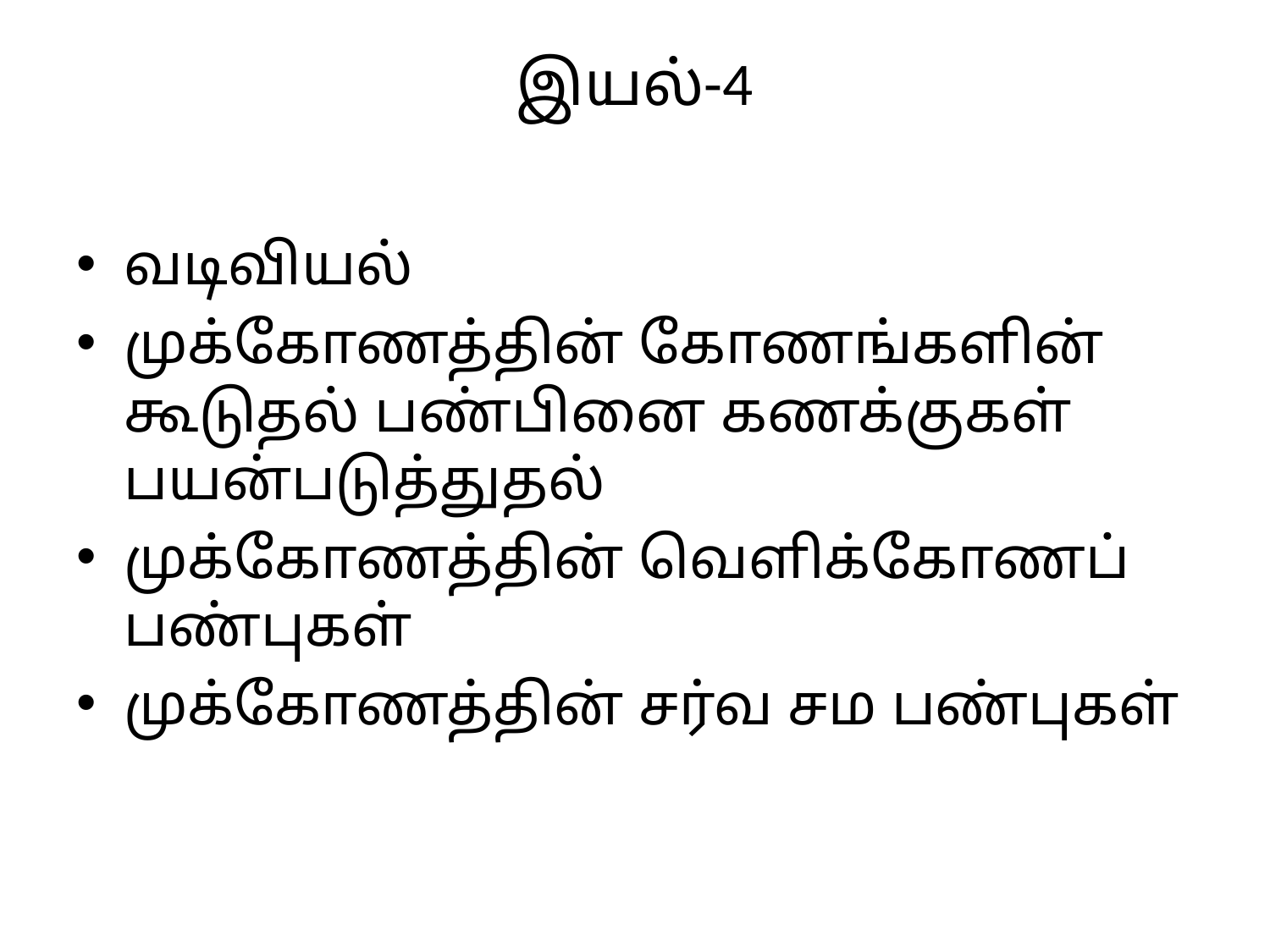

# இயல்-4
வடிவியல்
முக்கோணத்தின் கோணங்களின் கூடுதல் பண்பினை கணக்குகள் பயன்படுத்துதல்
முக்கோணத்தின் வெளிக்கோணப் பண்புகள்
முக்கோணத்தின் சர்வ சம பண்புகள்